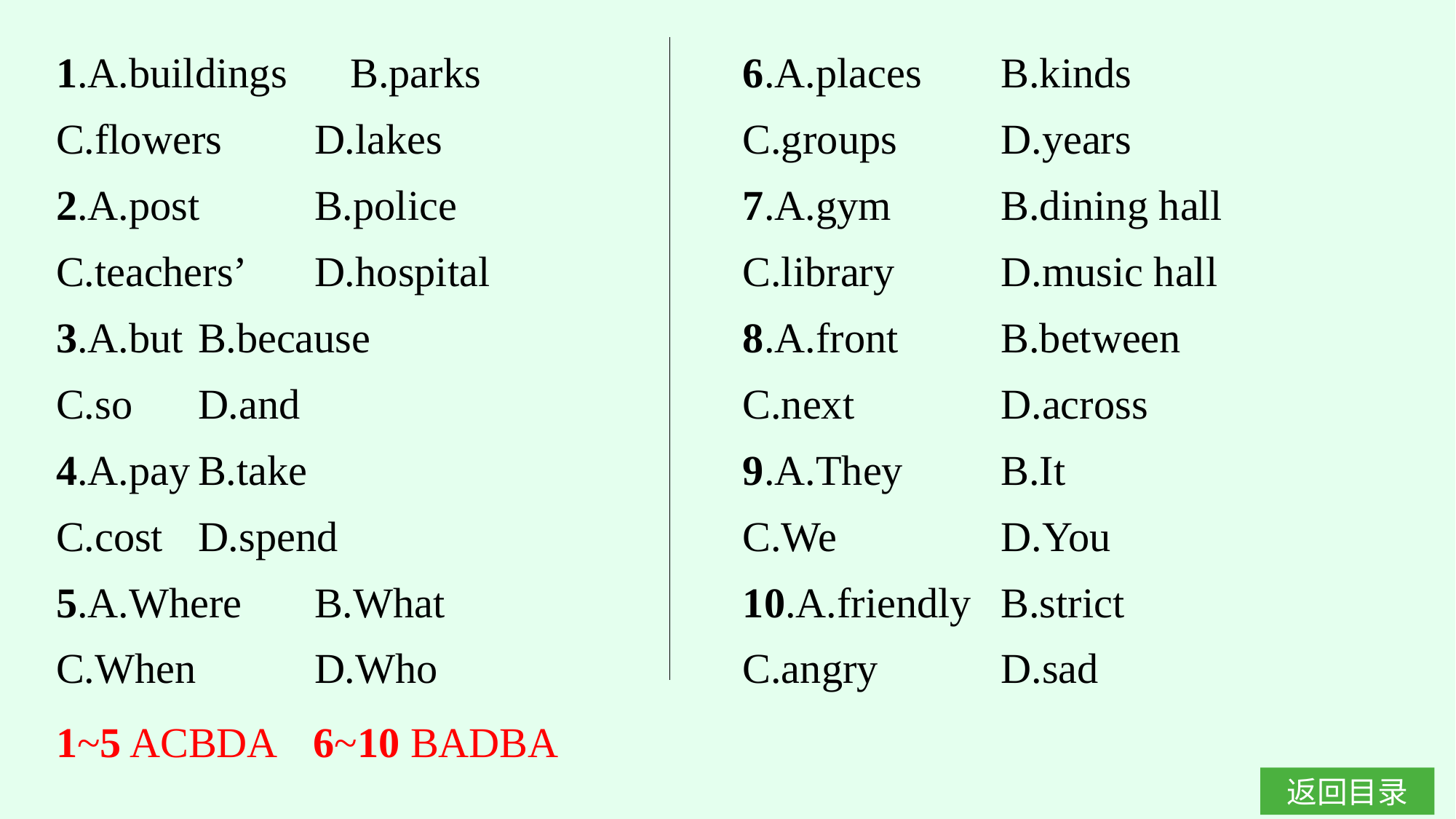

1.A.buildings　B.parks
C.flowers	D.lakes
2.A.post	B.police
C.teachers’	D.hospital
3.A.but	B.because
C.so	D.and
4.A.pay	B.take
C.cost	D.spend
5.A.Where	B.What
C.When		D.Who
6.A.places	B.kinds
C.groups	D.years
7.A.gym	B.dining hall
C.library	D.music hall
8.A.front	B.between
C.next		D.across
9.A.They	B.It
C.We		D.You
10.A.friendly	B.strict
C.angry		D.sad
1~5 ACBDA   6~10 BADBA